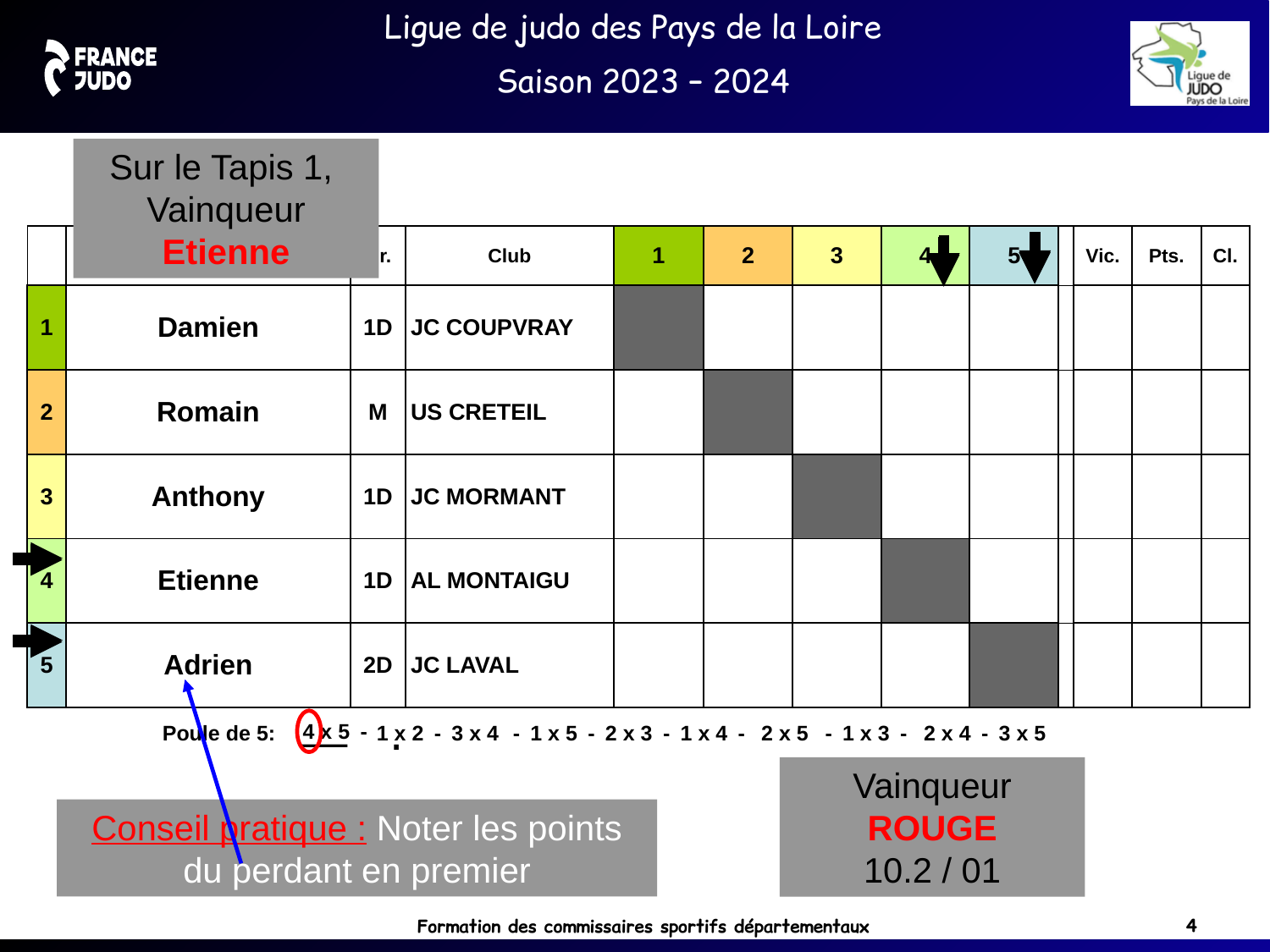

Sur le Tapis 1,
Vainqueur Etienne

.

Vainqueur ROUGE
10.2 / 01
Conseil pratique : Noter les points du perdant en premier